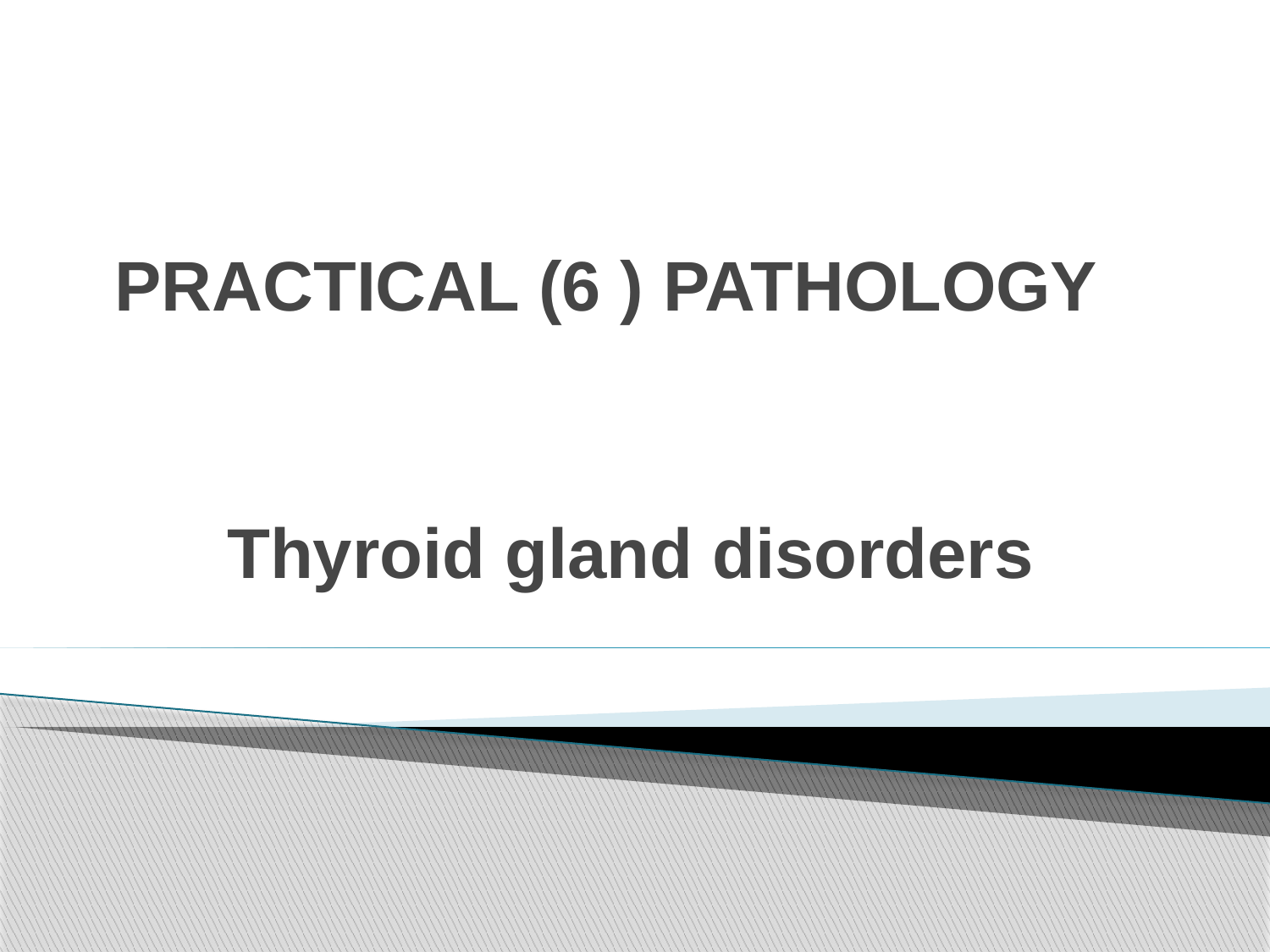

# PRACTICAL (6 ) PATHOLOGY
Thyroid gland disorders